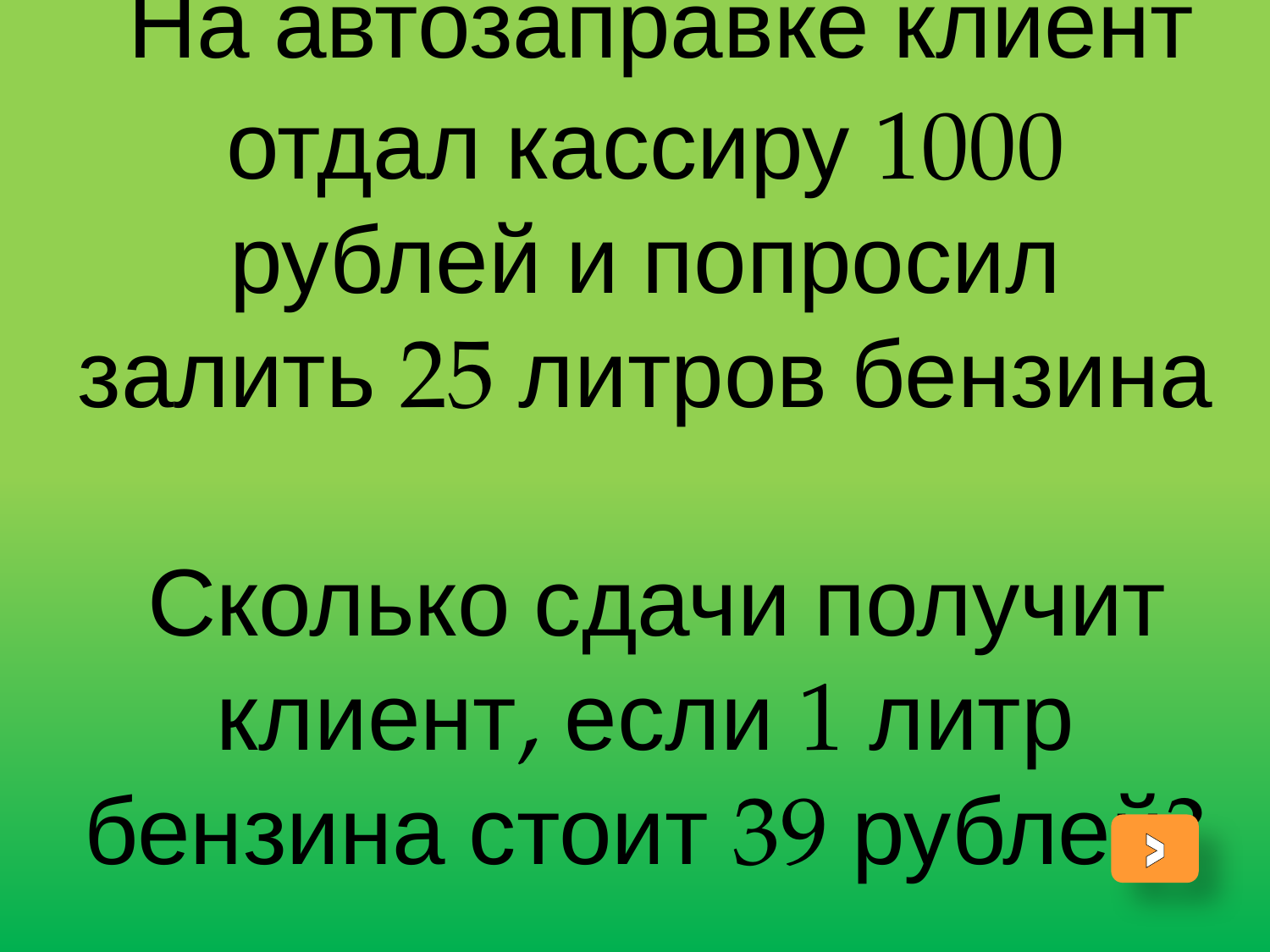

# На автозаправке клиент отдал кассиру 1000 рублей и попросил залить 25 литров бензина Сколько сдачи получит клиент, если 1 литр бензина стоит 39 рублей?
>